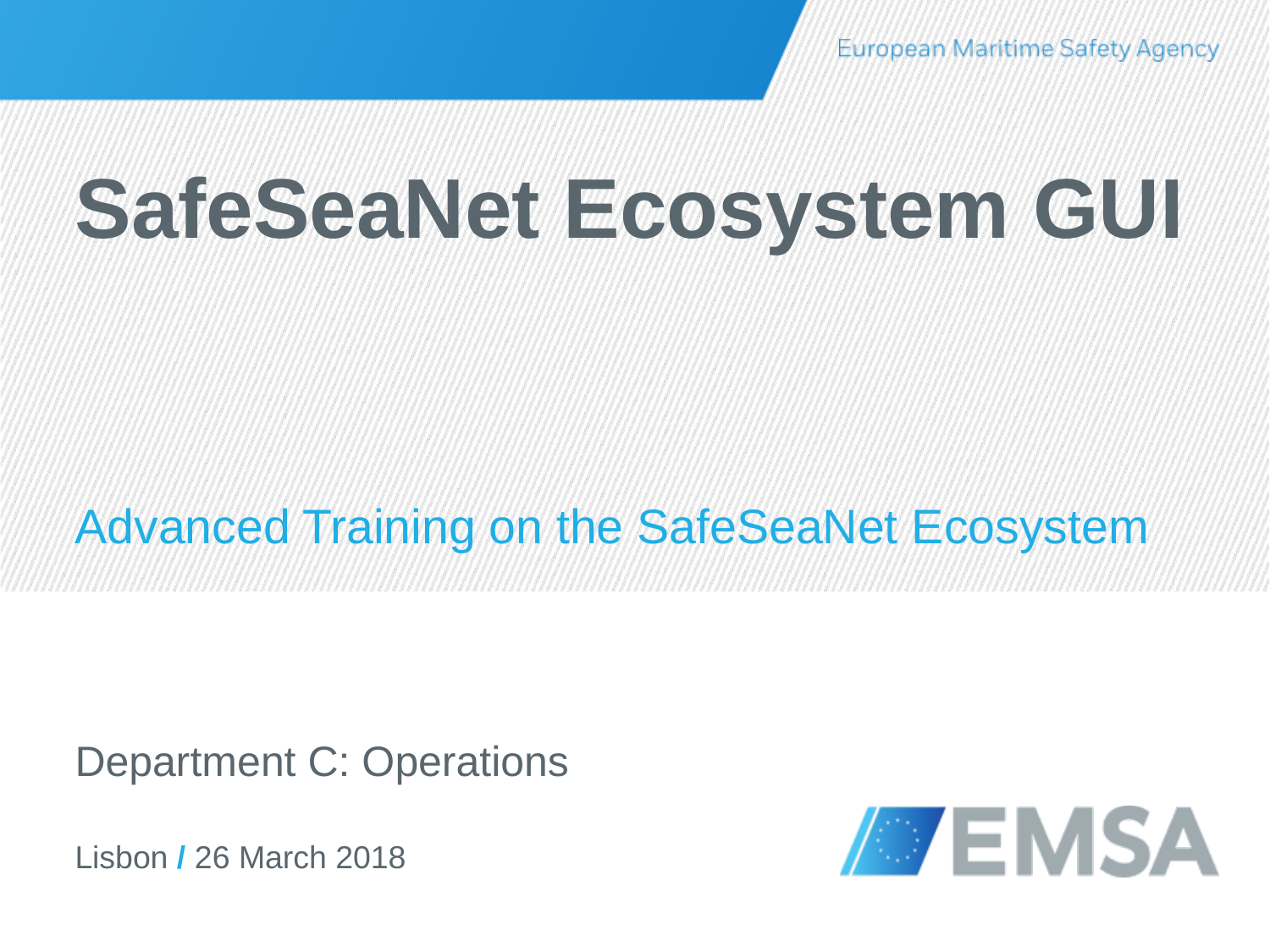

# SafeSeaNet Ecosystem GUI
Advanced Training on the SafeSeaNet Ecosystem
Department C: Operations
Lisbon / 26 March 2018